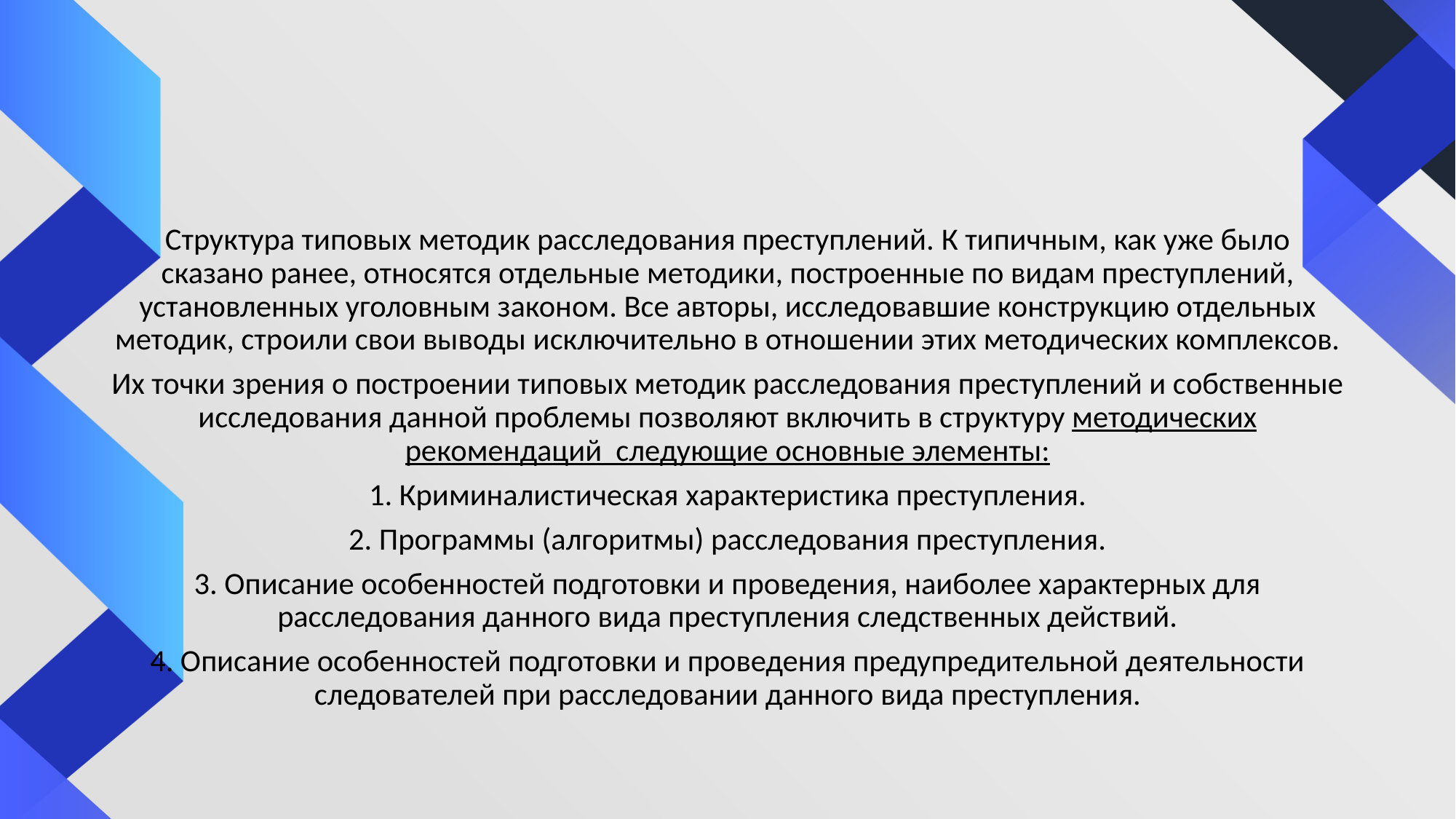

#
Структура типовых методик расследования преступлений. К типичным, как уже было сказано ранее, относятся отдельные методики, построенные по видам преступлений, установленных уголовным законом. Все авторы, исследовавшие конструкцию отдельных методик, строили свои выводы исключительно в отношении этих методических комплексов.
Их точки зрения о построении типовых методик расследования преступлений и собственные исследования данной проблемы позволяют включить в структуру методических рекомендаций  следующие основные элементы:
1. Криминалистическая характеристика преступления.
2. Программы (алгоритмы) расследования преступления.
3. Описание особенностей подготовки и проведения, наиболее характерных для расследования данного вида преступления следственных действий.
4. Описание особенностей подготовки и проведения предупредительной деятельности следователей при расследовании данного вида преступления.